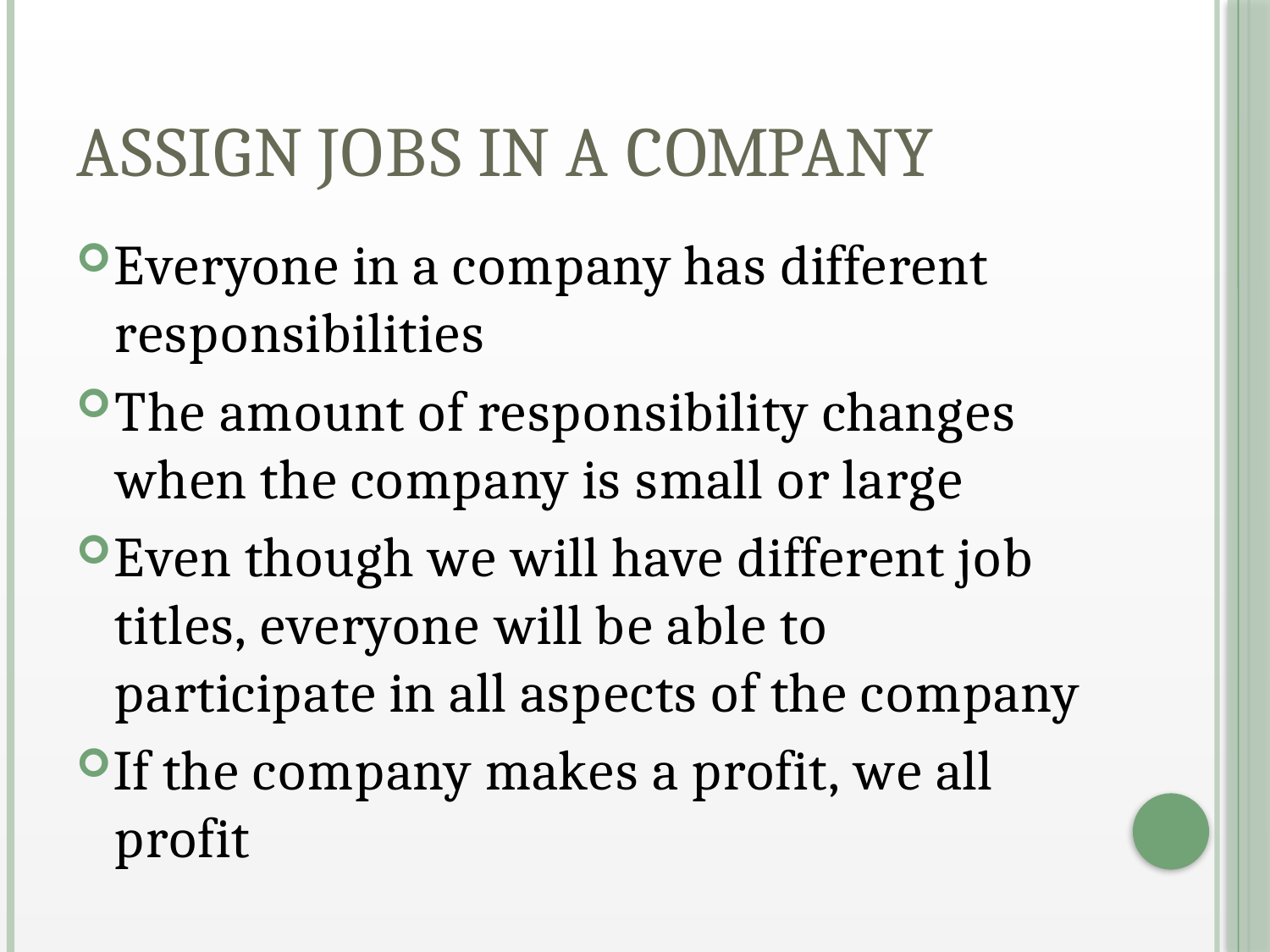

# Assign jobs in a Company
Everyone in a company has different responsibilities
The amount of responsibility changes when the company is small or large
Even though we will have different job titles, everyone will be able to participate in all aspects of the company
If the company makes a profit, we all profit